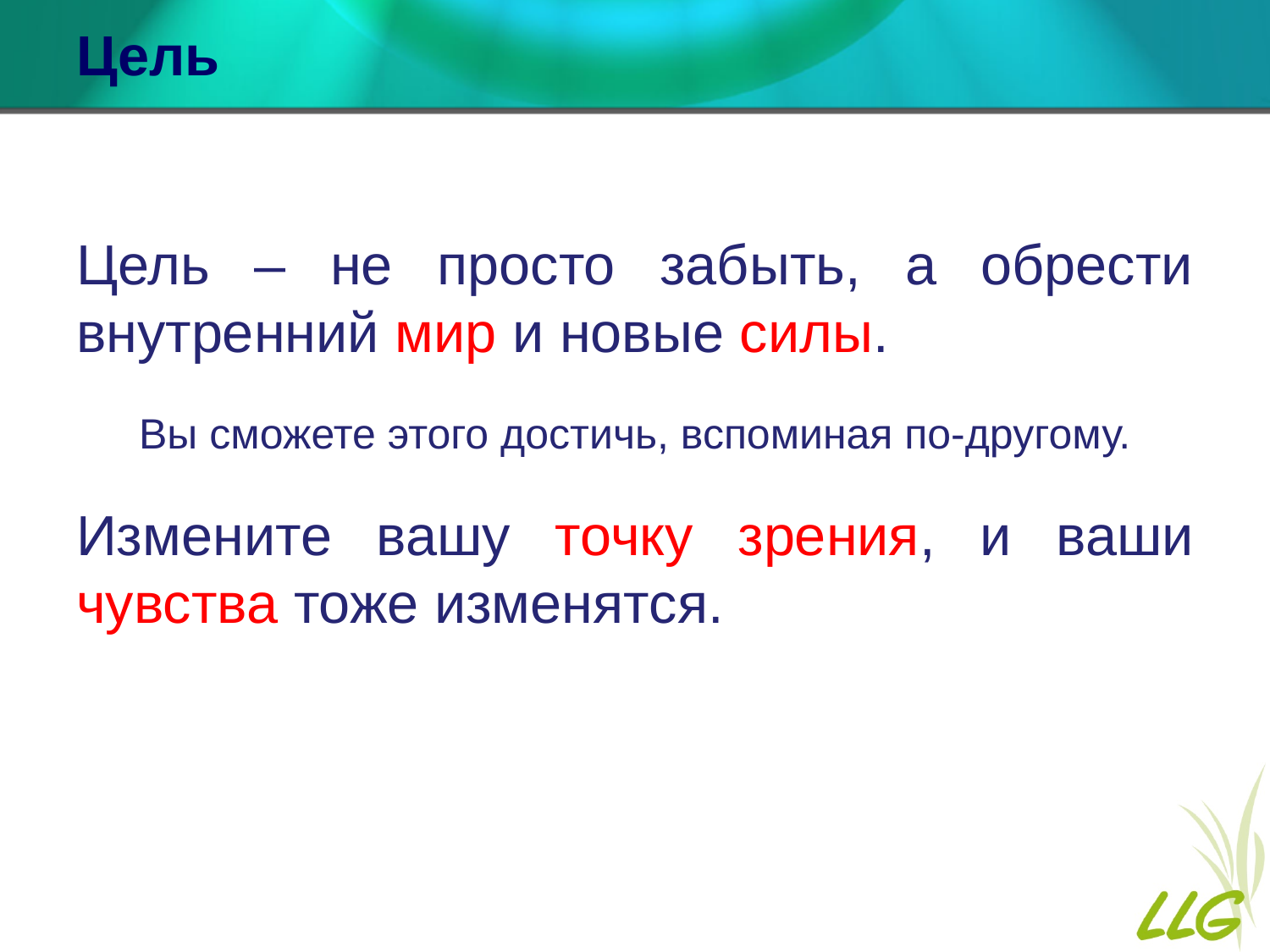

# Цель
Цель – не просто забыть, а обрести внутренний мир и новые силы.
Вы сможете этого достичь, вспоминая по-другому.
Измените вашу точку зрения, и ваши чувства тоже изменятся.